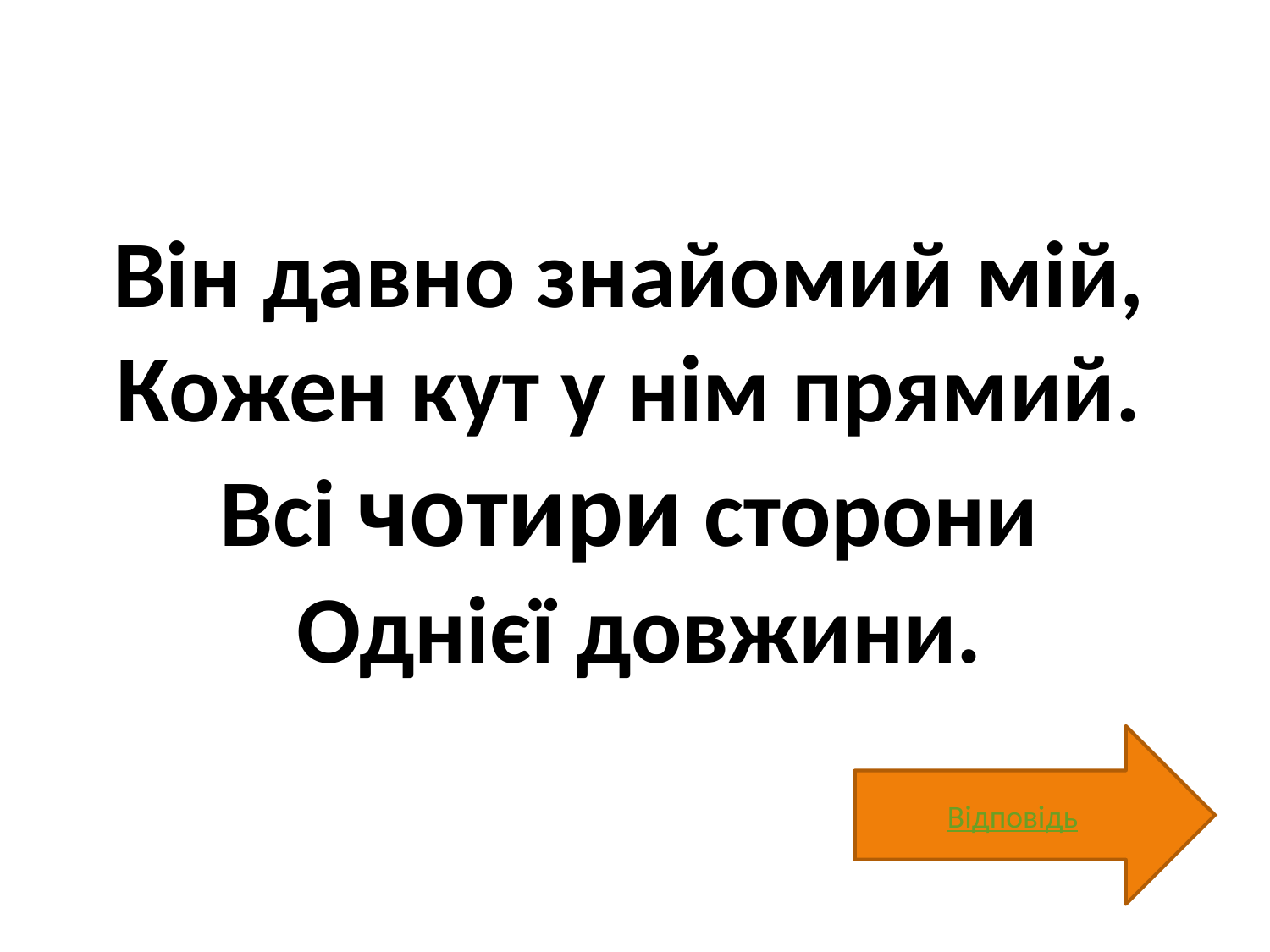

Він давно знайомий мій, 
Кожен кут у нім прямий. 
Всі чотири сторони 
Однієї довжини.

Відповідь